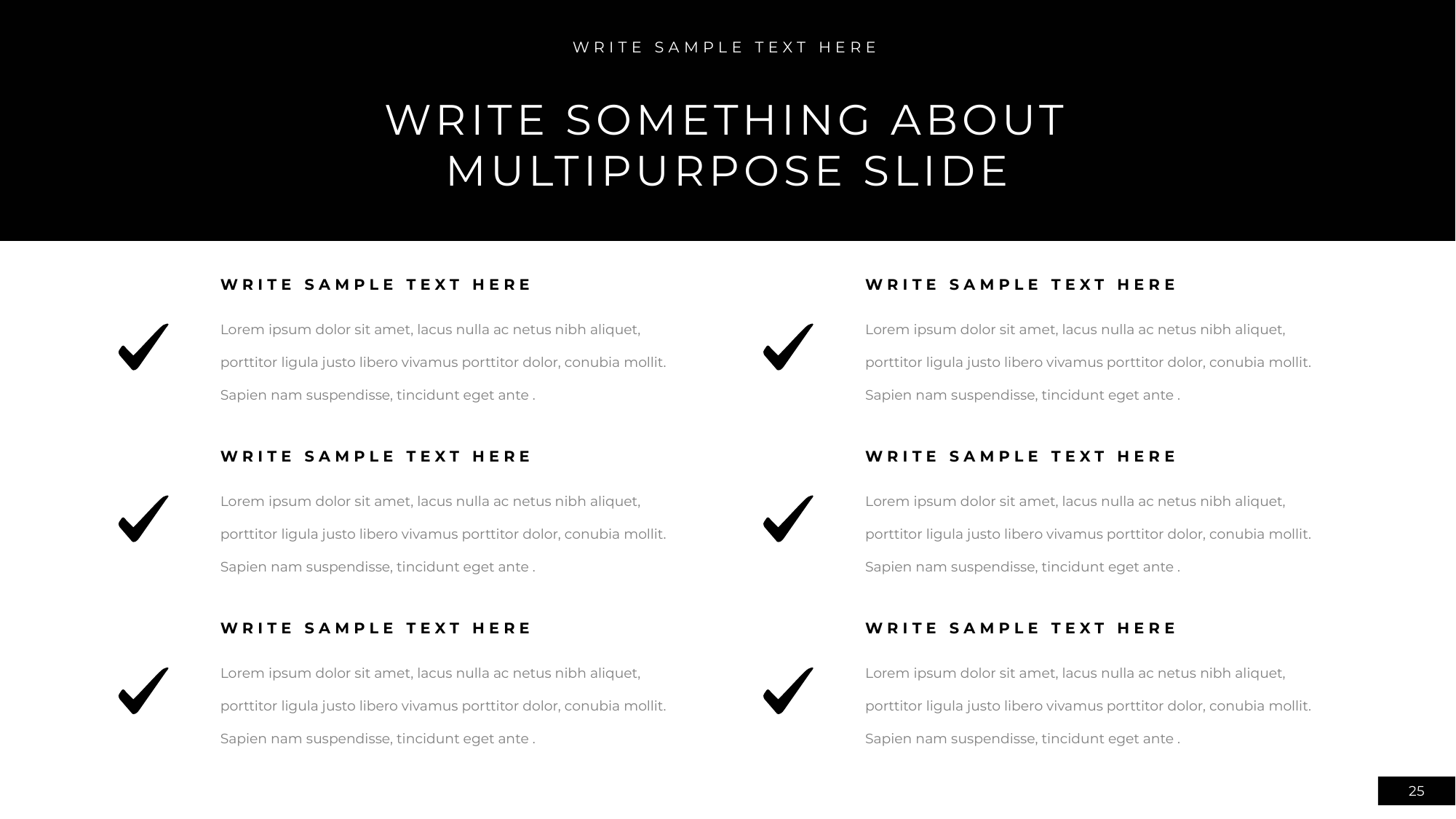

WRITE SAMPLE TEXT HERE
WRITE SOMETHING ABOUT MULTIPURPOSE SLIDE
WRITE SAMPLE TEXT HERE
WRITE SAMPLE TEXT HERE
Lorem ipsum dolor sit amet, lacus nulla ac netus nibh aliquet, porttitor ligula justo libero vivamus porttitor dolor, conubia mollit. Sapien nam suspendisse, tincidunt eget ante .
Lorem ipsum dolor sit amet, lacus nulla ac netus nibh aliquet, porttitor ligula justo libero vivamus porttitor dolor, conubia mollit. Sapien nam suspendisse, tincidunt eget ante .

WRITE SAMPLE TEXT HERE
WRITE SAMPLE TEXT HERE
Lorem ipsum dolor sit amet, lacus nulla ac netus nibh aliquet, porttitor ligula justo libero vivamus porttitor dolor, conubia mollit. Sapien nam suspendisse, tincidunt eget ante .
Lorem ipsum dolor sit amet, lacus nulla ac netus nibh aliquet, porttitor ligula justo libero vivamus porttitor dolor, conubia mollit. Sapien nam suspendisse, tincidunt eget ante .

WRITE SAMPLE TEXT HERE
WRITE SAMPLE TEXT HERE
Lorem ipsum dolor sit amet, lacus nulla ac netus nibh aliquet, porttitor ligula justo libero vivamus porttitor dolor, conubia mollit. Sapien nam suspendisse, tincidunt eget ante .
Lorem ipsum dolor sit amet, lacus nulla ac netus nibh aliquet, porttitor ligula justo libero vivamus porttitor dolor, conubia mollit. Sapien nam suspendisse, tincidunt eget ante .

25